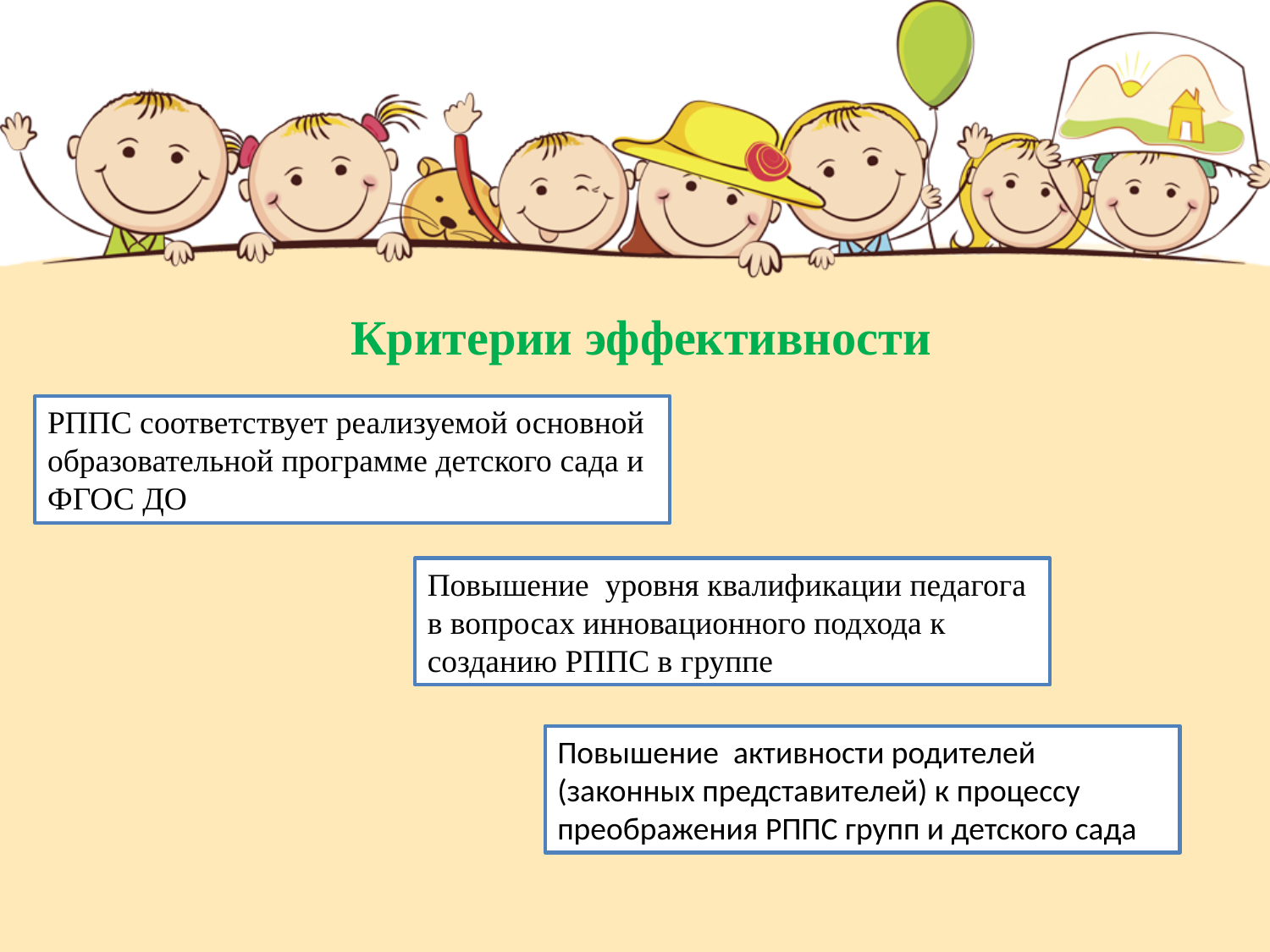

# Критерии эффективности
РППС соответствует реализуемой основной образовательной программе детского сада и ФГОС ДО
Повышение  уровня квалификации педагога в вопросах инновационного подхода к созданию РППС в группе
Повышение  активности родителей (законных представителей) к процессу преображения РППС групп и детского сада